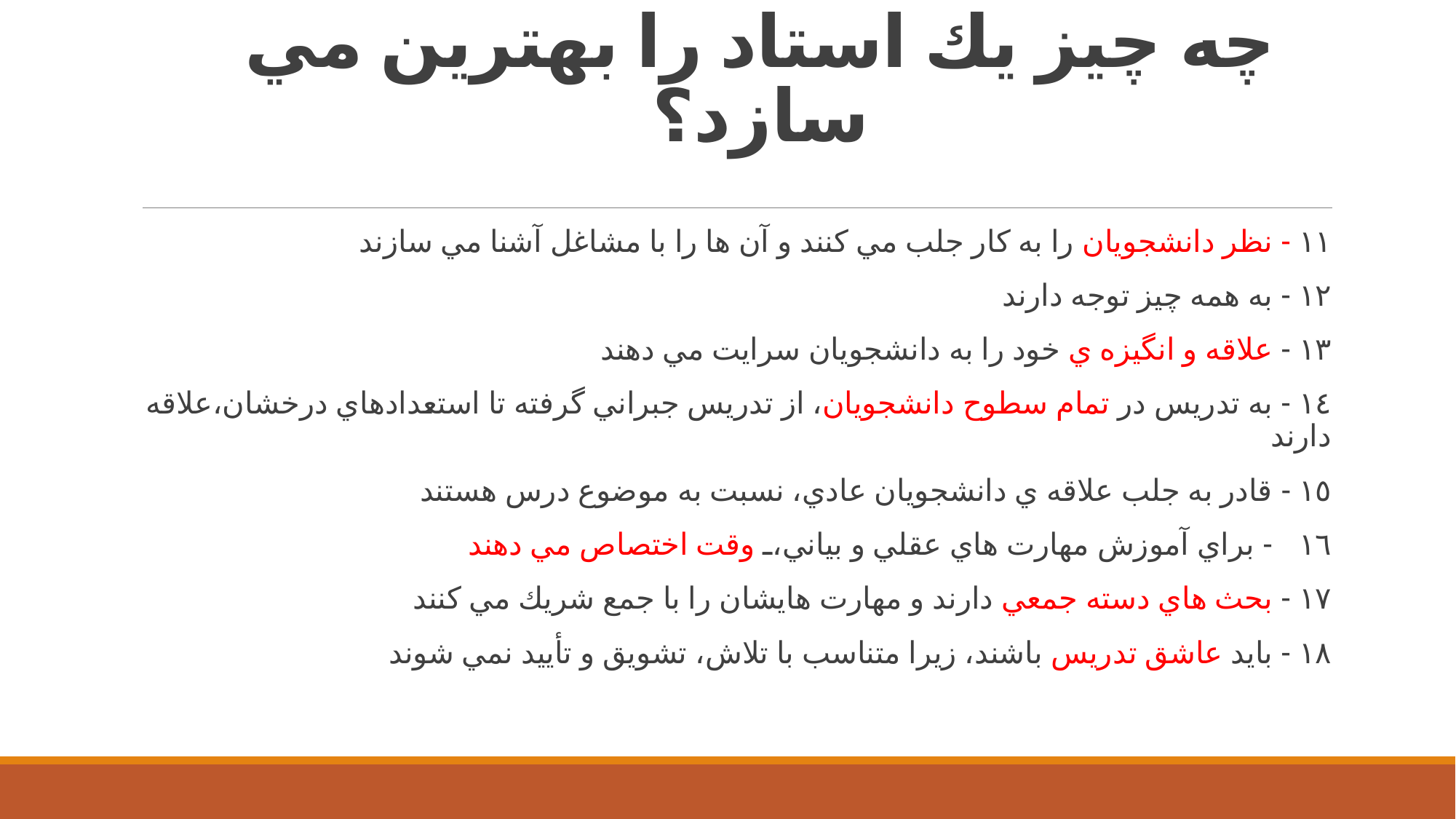

# چه چيز يك استاد را بهترين مي سازد؟
١١ - نظر دانشجويان را به كار جلب مي كنند و آن ها را با مشاغل آشنا مي سازند
١٢ - به همه چيز توجه دارند
١٣ - علاقه و انگيزه ي خود را به دانشجويان سرايت مي دهند
١٤ - به تدريس در تمام سطوح دانشجويان، از تدريس جبراني گرفته تا استعدادهاي درخشان،علاقه دارند
١٥ - قادر به جلب علاقه ي دانشجويان عادي، نسبت به موضوع درس هستند
١٦ - براي آموزش مهارت هاي عقلي و بياني، وقت اختصاص مي دهند
١٧ - بحث هاي دسته جمعي دارند و مهارت هايشان را با جمع شريك مي كنند
١٨ - بايد عاشق تدريس باشند، زيرا متناسب با تلاش، تشويق و تأييد نمي شوند